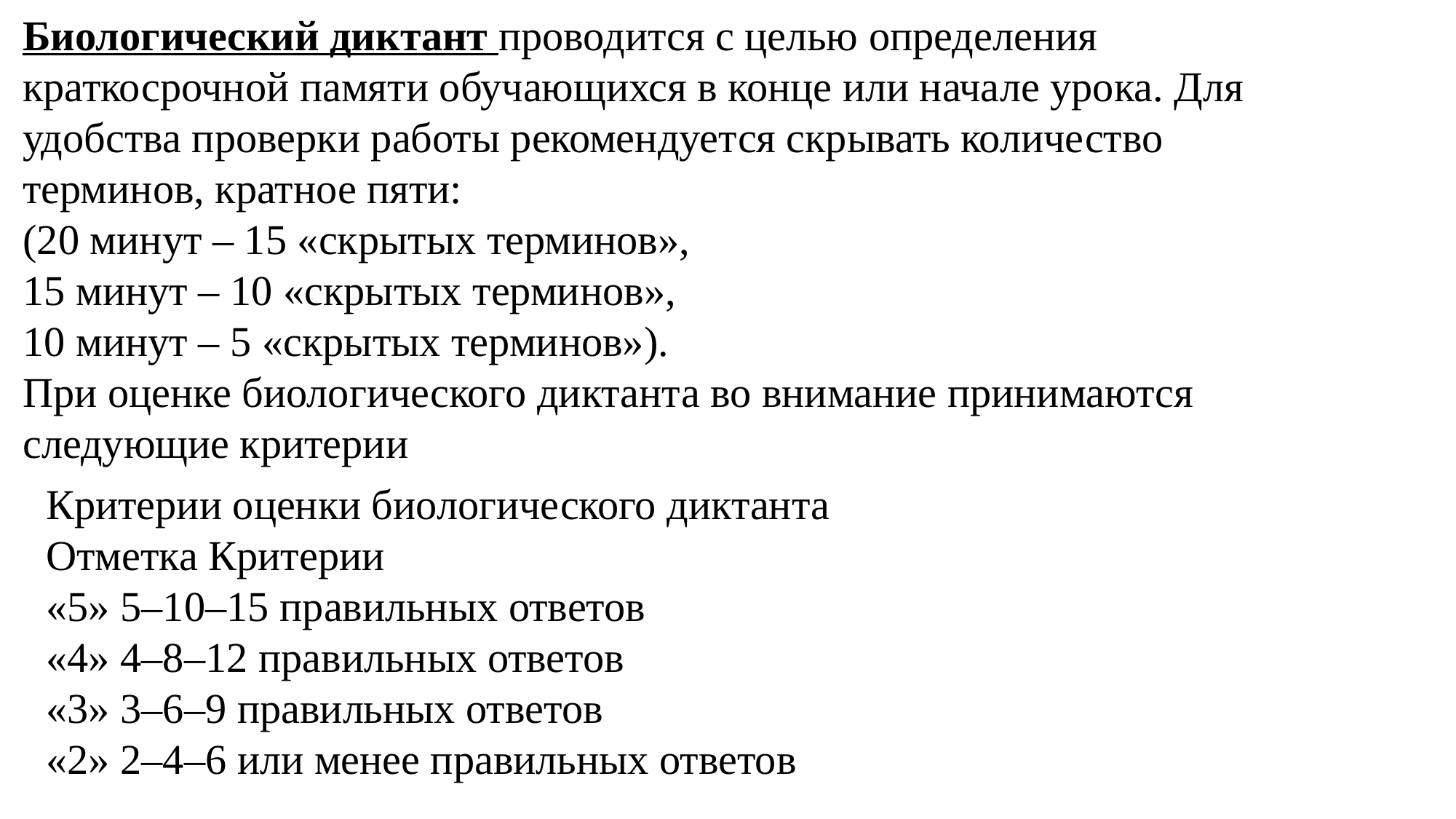

# Биологический диктант проводится с целью определения краткосрочной памяти обучающихся в конце или начале урока. Для удобства проверки работы рекомендуется скрывать количество терминов, кратное пяти: (20 минут – 15 «скрытых терминов», 15 минут – 10 «скрытых терминов», 10 минут – 5 «скрытых терминов»). При оценке биологического диктанта во внимание принимаются следующие критерии
Критерии оценки биологического диктанта
Отметка Критерии
«5» 5–10–15 правильных ответов
«4» 4–8–12 правильных ответов
«3» 3–6–9 правильных ответов
«2» 2–4–6 или менее правильных ответов